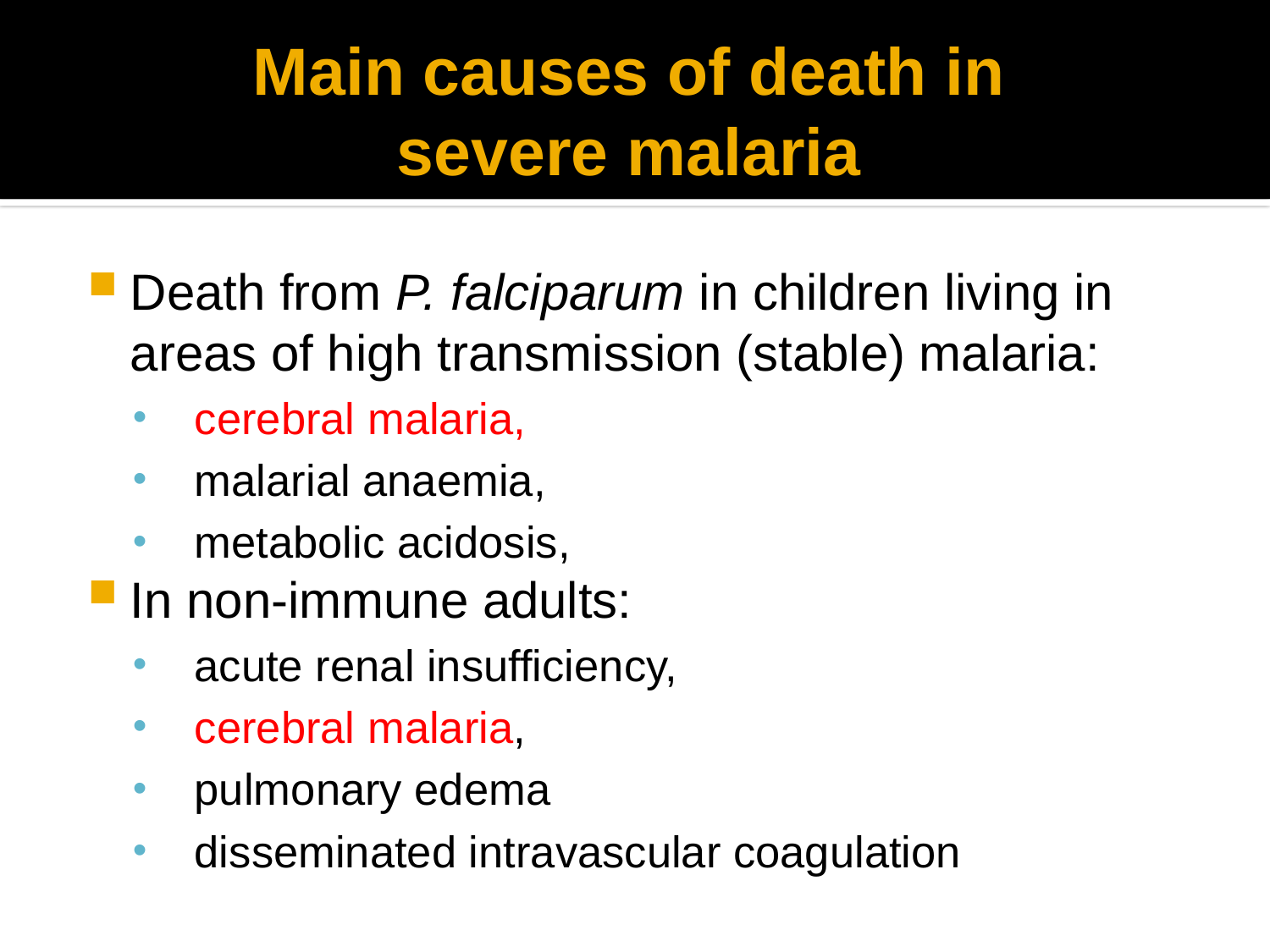

# Main causes of death in severe malaria
Death from P. falciparum in children living in areas of high transmission (stable) malaria:
cerebral malaria,
malarial anaemia,
metabolic acidosis,
In non-immune adults:
acute renal insufficiency,
cerebral malaria,
pulmonary edema
disseminated intravascular coagulation